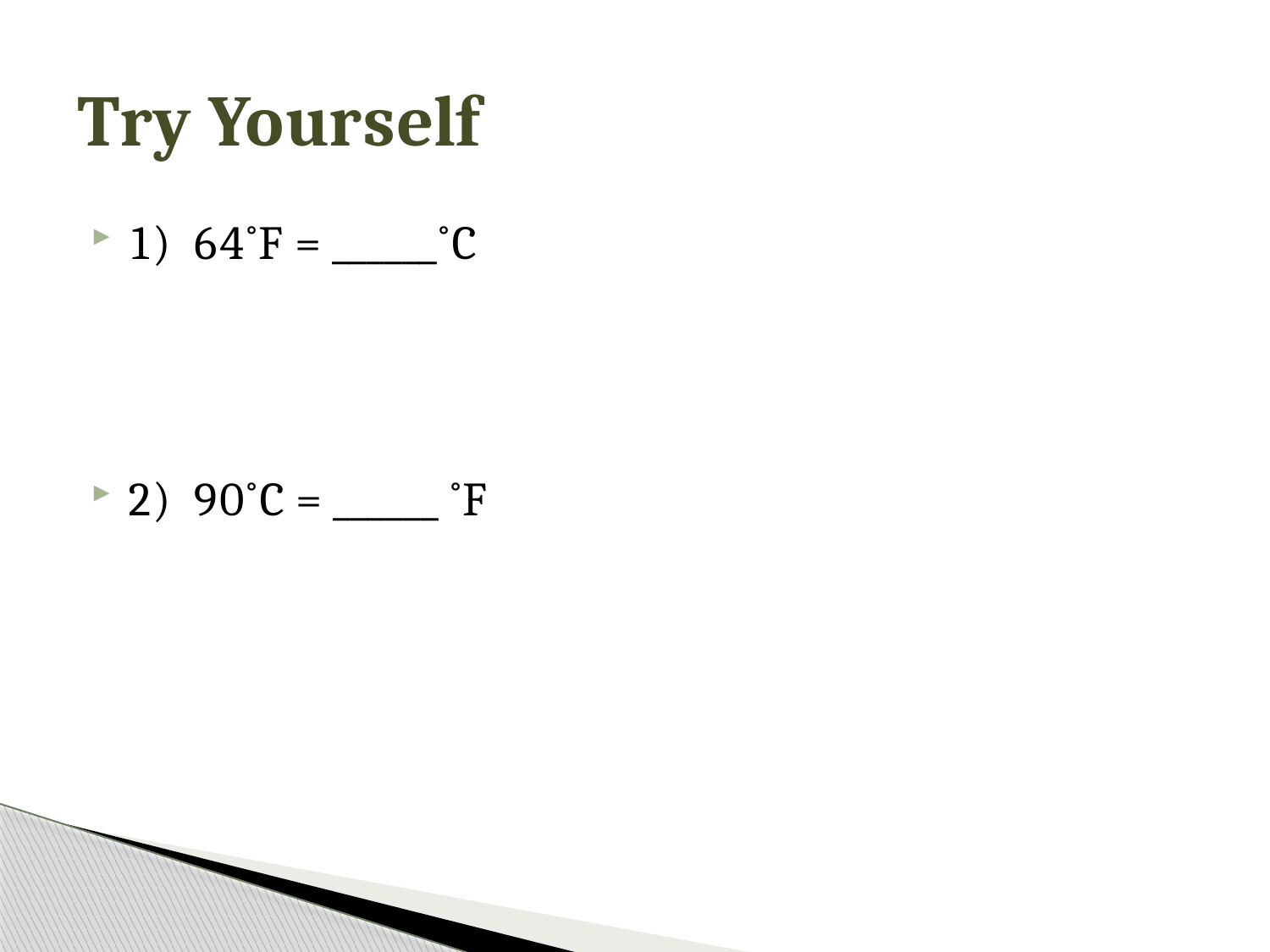

# Try Yourself
1)  64˚F = ______˚C

2)  90˚C = ______ ˚F